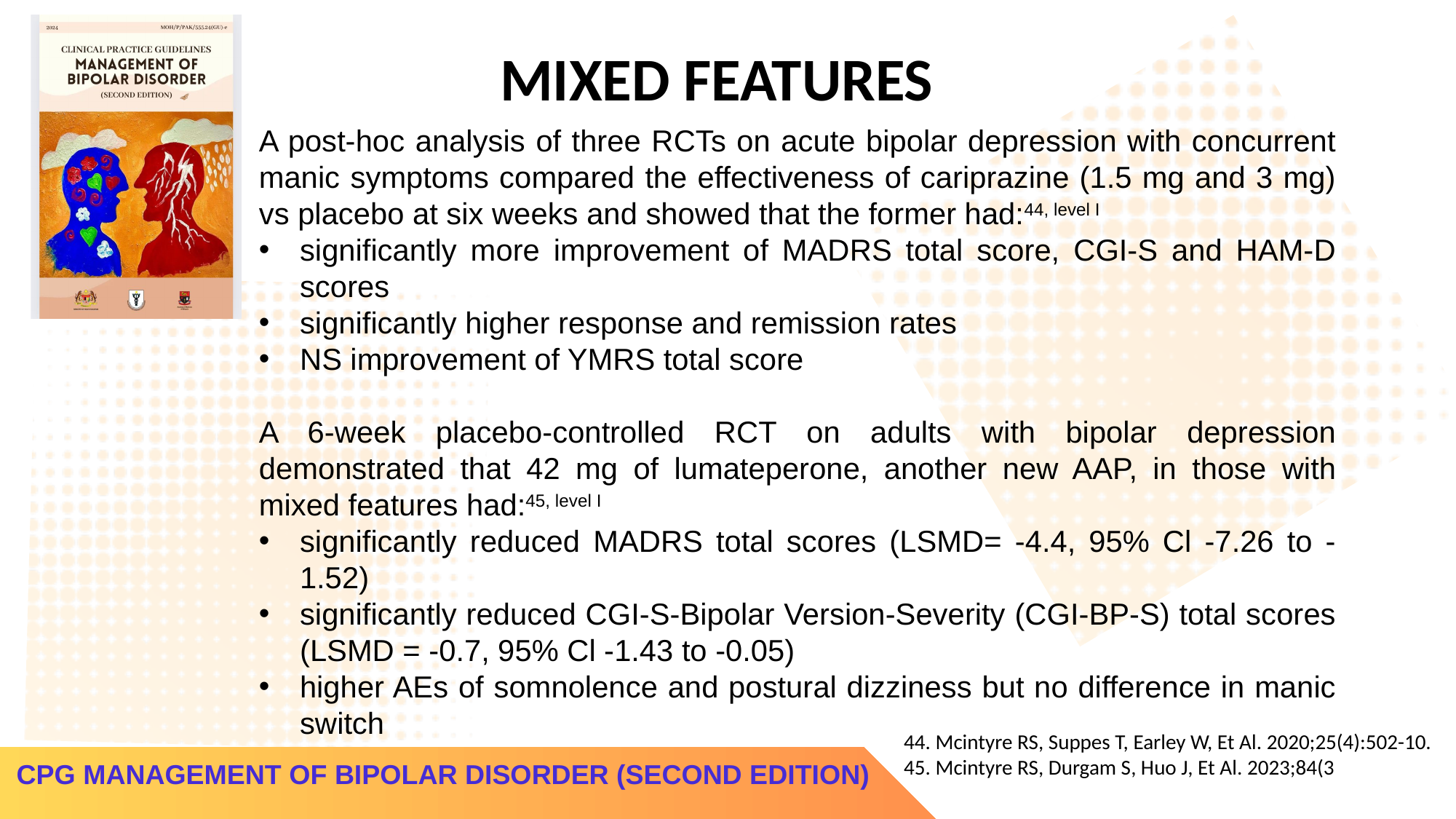

MIXED FEATURES

A post-hoc analysis of three RCTs on acute bipolar depression with concurrent manic symptoms compared the effectiveness of cariprazine (1.5 mg and 3 mg) vs placebo at six weeks and showed that the former had:44, level I
significantly more improvement of MADRS total score, CGI-S and HAM-D scores
significantly higher response and remission rates
NS improvement of YMRS total score

A 6-week placebo-controlled RCT on adults with bipolar depression demonstrated that 42 mg of lumateperone, another new AAP, in those with mixed features had:45, level I
significantly reduced MADRS total scores (LSMD= -4.4, 95% Cl -7.26 to -1.52)
significantly reduced CGI-S-Bipolar Version-Severity (CGI-BP-S) total scores (LSMD = -0.7, 95% Cl -1.43 to -0.05)
higher AEs of somnolence and postural dizziness but no difference in manic switch

# 44. Mcintyre RS, Suppes T, Earley W, Et Al. 2020;25(4):502-10. 45. Mcintyre RS, Durgam S, Huo J, Et Al. 2023;84(3

CPG MANAGEMENT OF BIPOLAR DISORDER (SECOND EDITION)